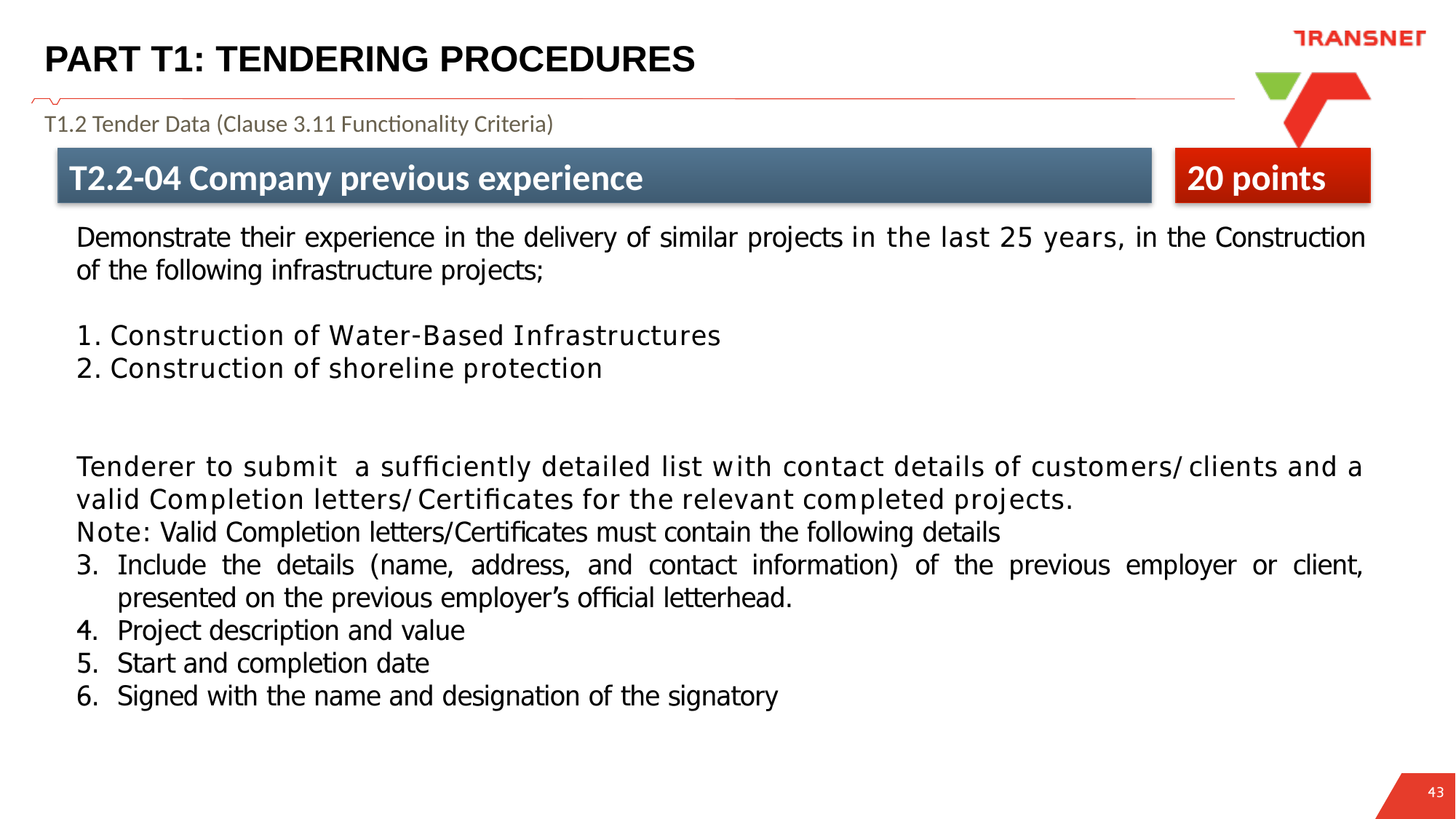

# PART T1: TENDERING PROCEDURES
T1.2 Tender Data (Clause 3.11 Functionality Criteria)
T2.2-04 Company previous experience
20 points
Demonstrate their experience in the delivery of similar projects in the last 25 years, in the Construction of the following infrastructure projects;

Construction of Water-Based Infrastructures
Construction of shoreline protection

Tenderer to submit  a sufficiently detailed list with contact details of customers/clients and a valid Completion letters/Certificates for the relevant completed projects.
Note: Valid Completion letters/Certificates must contain the following details
Include the details (name, address, and contact information) of the previous employer or client, presented on the previous employer’s official letterhead.
Project description and value
Start and completion date
Signed with the name and designation of the signatory

55 points
10 points
5 points
Q&A